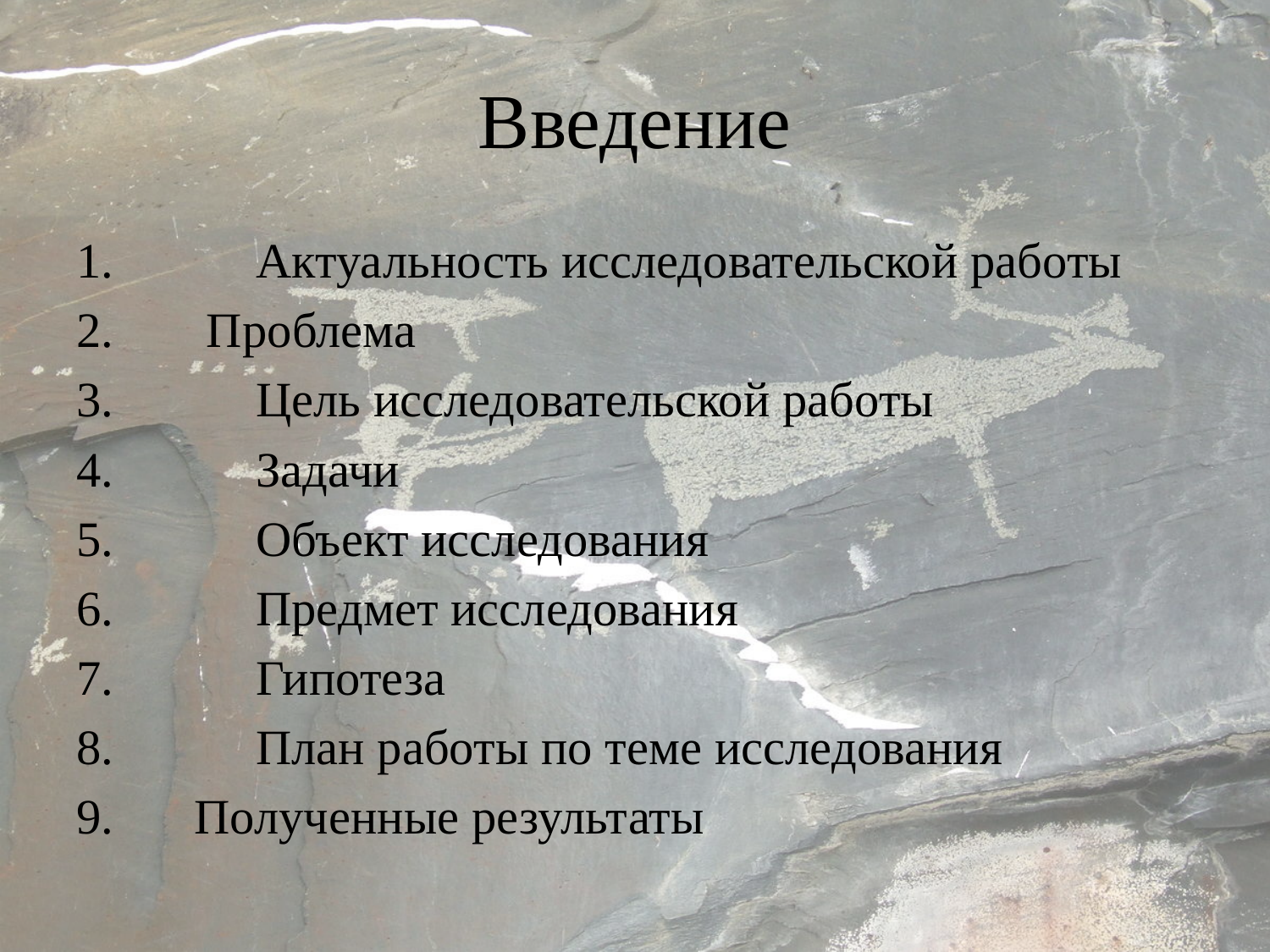

# Введение
	Актуальность исследовательской работы
     Проблема
	Цель исследовательской работы
	Задачи
	Объект исследования
	Предмет исследования
	Гипотеза
	План работы по теме исследования
    Полученные результаты